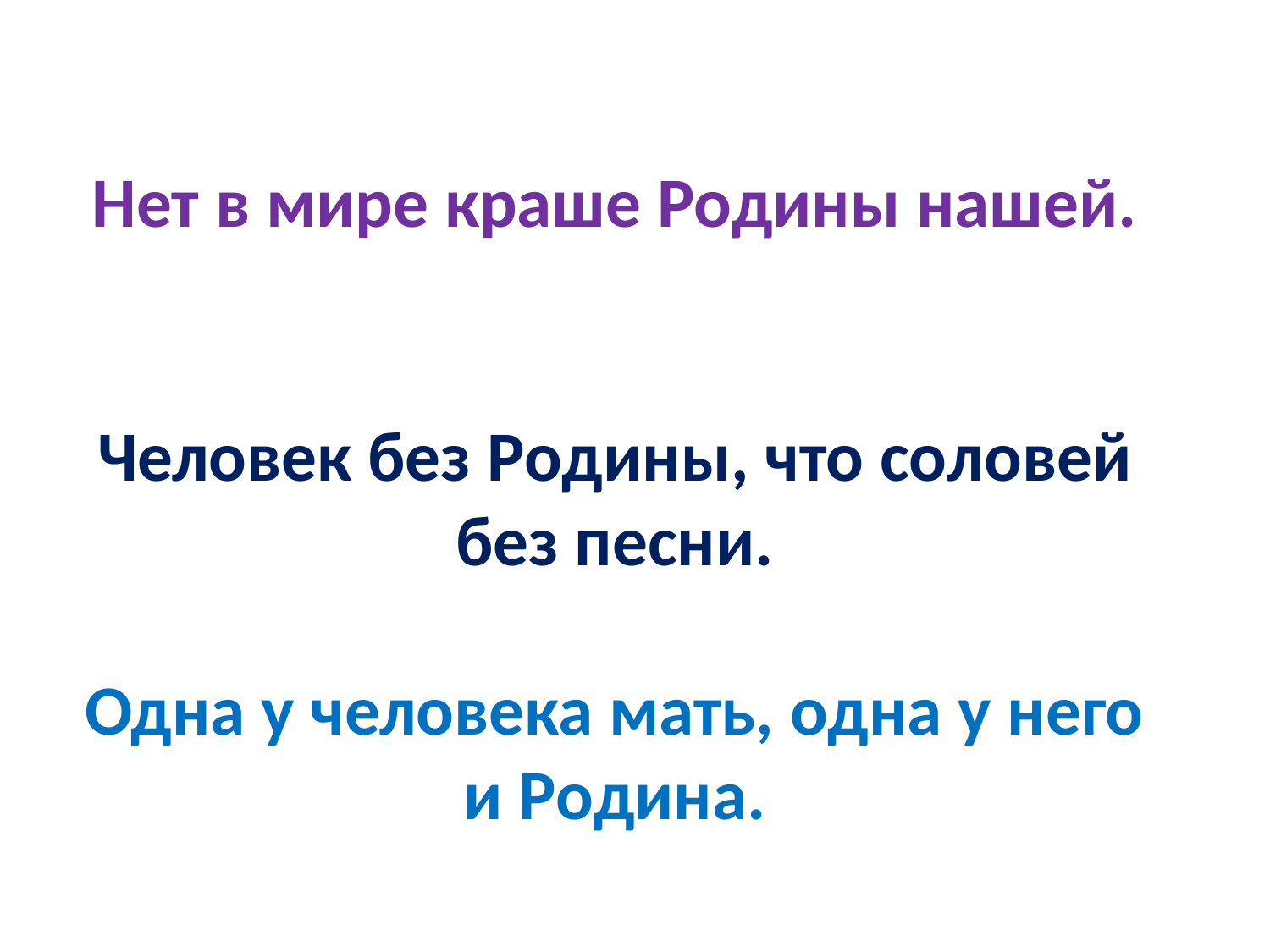

Нет в мире краше Родины нашей.

Человек без Родины, что соловей без песни.

Одна у человека мать, одна у него и Родина.